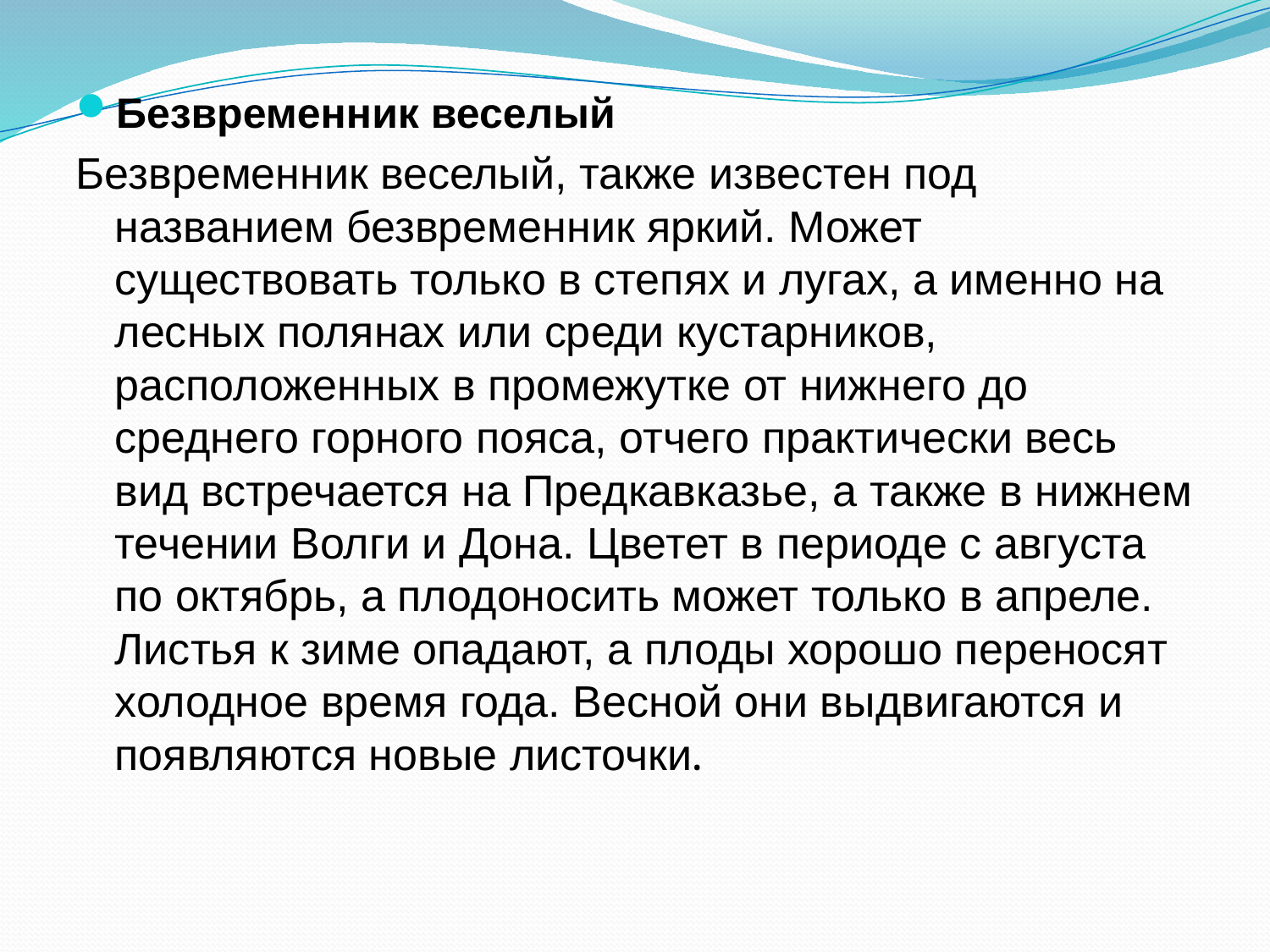

Безвременник веселый
Безвременник веселый, также известен под названием безвременник яркий. Может существовать только в степях и лугах, а именно на лесных полянах или среди кустарников, расположенных в промежутке от нижнего до среднего горного пояса, отчего практически весь вид встречается на Предкавказье, а также в нижнем течении Волги и Дона. Цветет в периоде с августа по октябрь, а плодоносить может только в апреле. Листья к зиме опадают, а плоды хорошо переносят холодное время года. Весной они выдвигаются и появляются новые листочки.